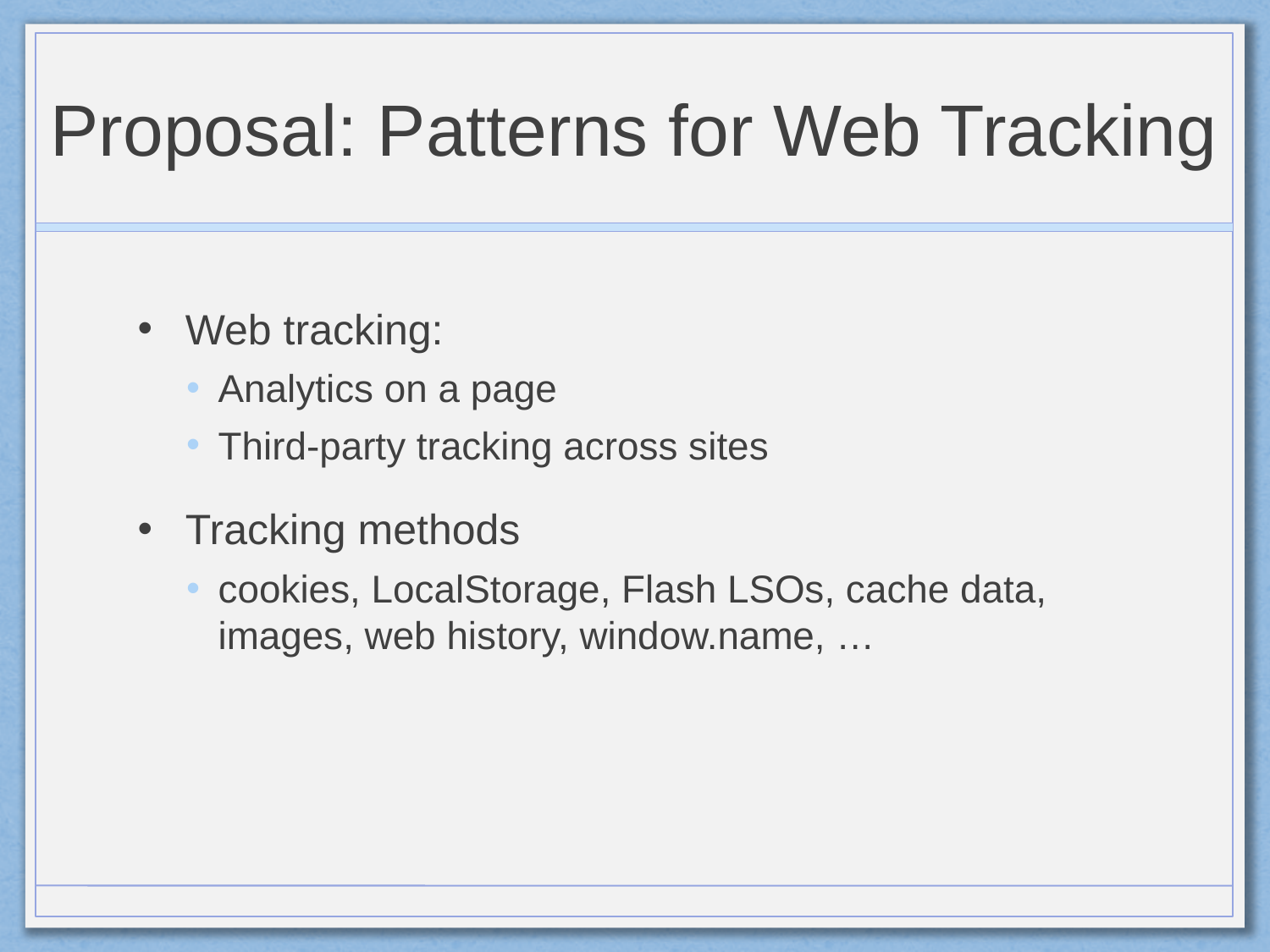

# Proposal: Patterns for Web Tracking
Web tracking:
Analytics on a page
Third-party tracking across sites
Tracking methods
cookies, LocalStorage, Flash LSOs, cache data, images, web history, window.name, …